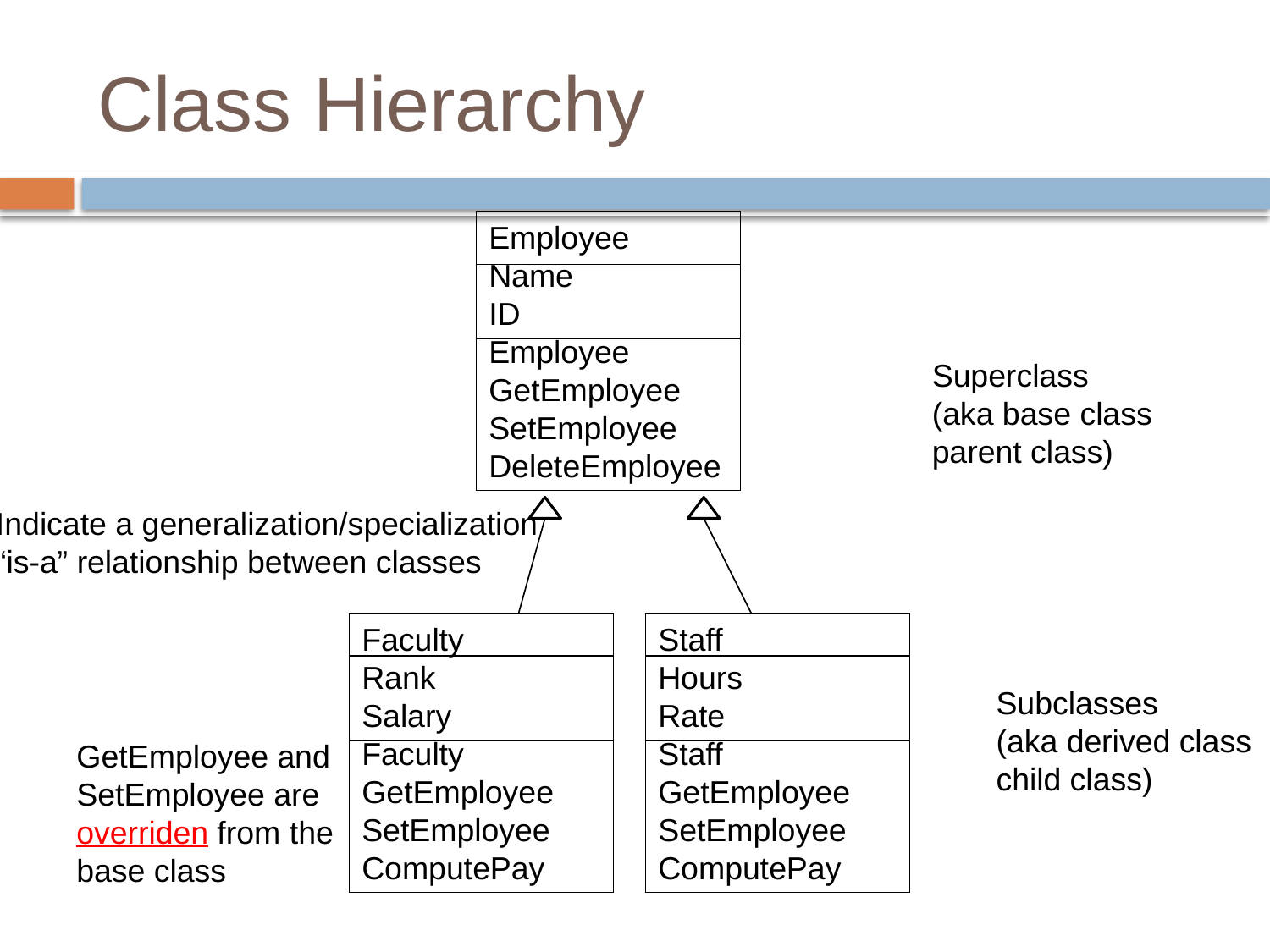

# Class Hierarchy
Employee
Name
ID
Employee
GetEmployee
SetEmployee
DeleteEmployee
Superclass
(aka base class
parent class)
Indicate a generalization/specialization
“is-a” relationship between classes

Faculty
Rank
Salary
Faculty
GetEmployee
SetEmployee
ComputePay
Staff
Hours
Rate
Staff
GetEmployee
SetEmployee
ComputePay
Subclasses
(aka derived class
child class)
GetEmployee and
SetEmployee are
overriden from the
base class